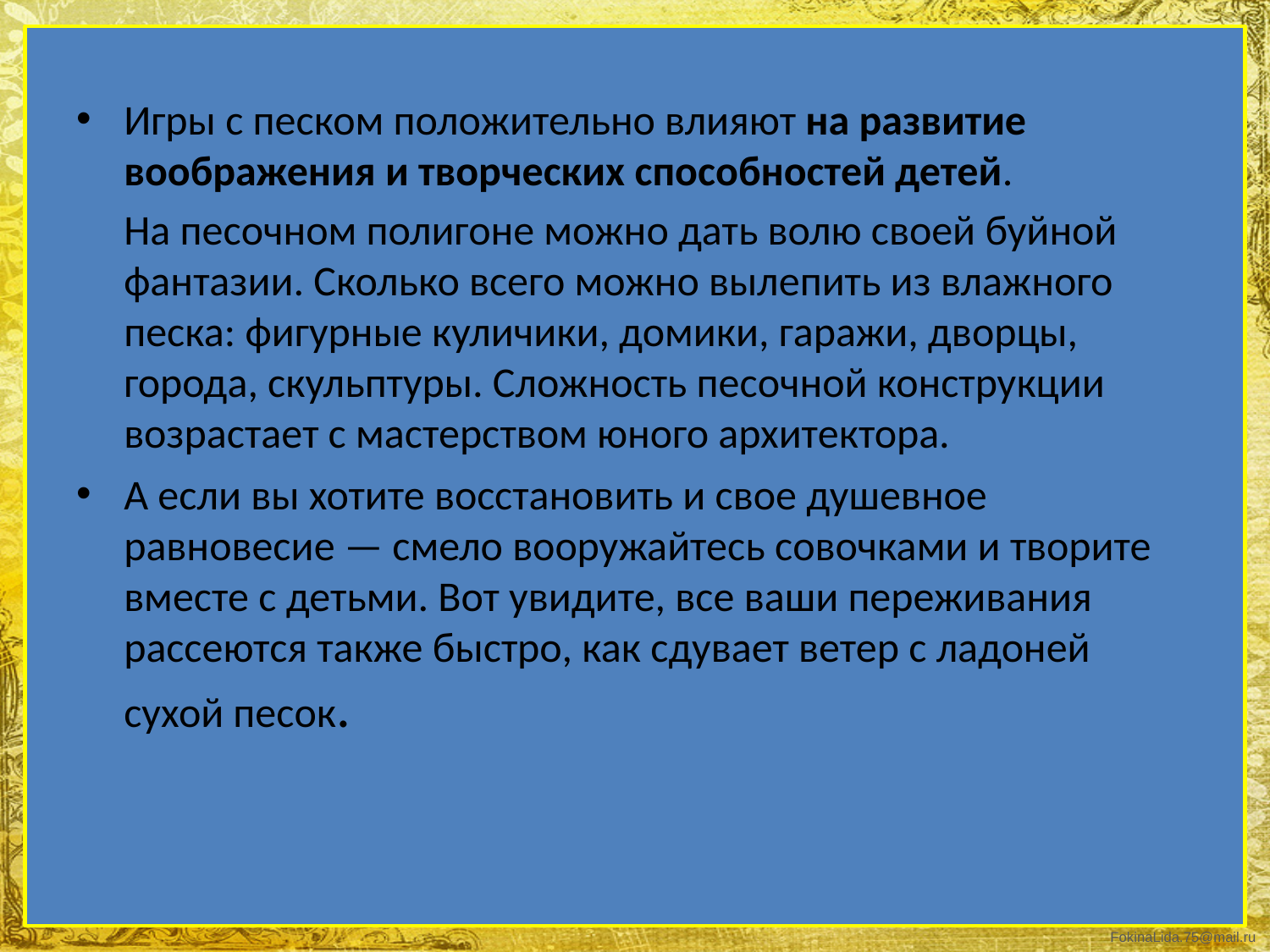

Игры с песком положительно влияют на развитие воображения и творческих способностей детей.
     На песочном полигоне можно дать волю своей буйной фантазии. Сколько всего можно вылепить из влажного песка: фигурные куличики, домики, гаражи, дворцы, города, скульптуры. Сложность песочной конструкции возрастает с мастерством юного архитектора.
А если вы хотите восстановить и свое душевное равновесие — смело вооружайтесь совочками и творите вместе с детьми. Вот увидите, все ваши переживания рассеются также быстро, как сдувает ветер с ладоней сухой песок.